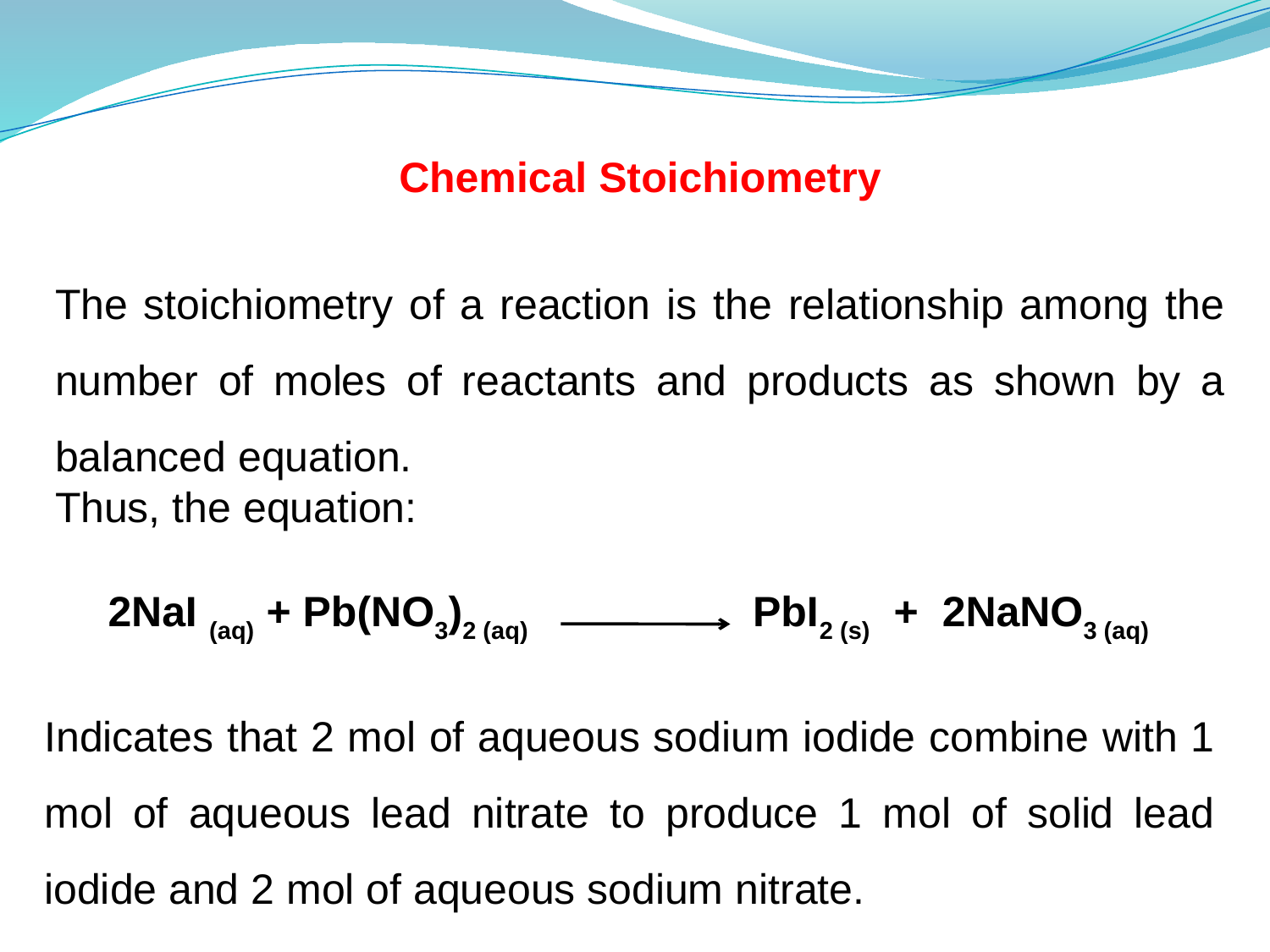

Chemical Stoichiometry

The stoichiometry of a reaction is the relationship among the number of moles of reactants and products as shown by a balanced equation.
Thus, the equation:
2NaI (aq) + Pb(NO3)2 (aq)                   PbI2 (s)  +  2NaNO3 (aq)
Indicates that 2 mol of aqueous sodium iodide combine with 1 mol of aqueous lead nitrate to produce 1 mol of solid lead iodide and 2 mol of aqueous sodium nitrate.